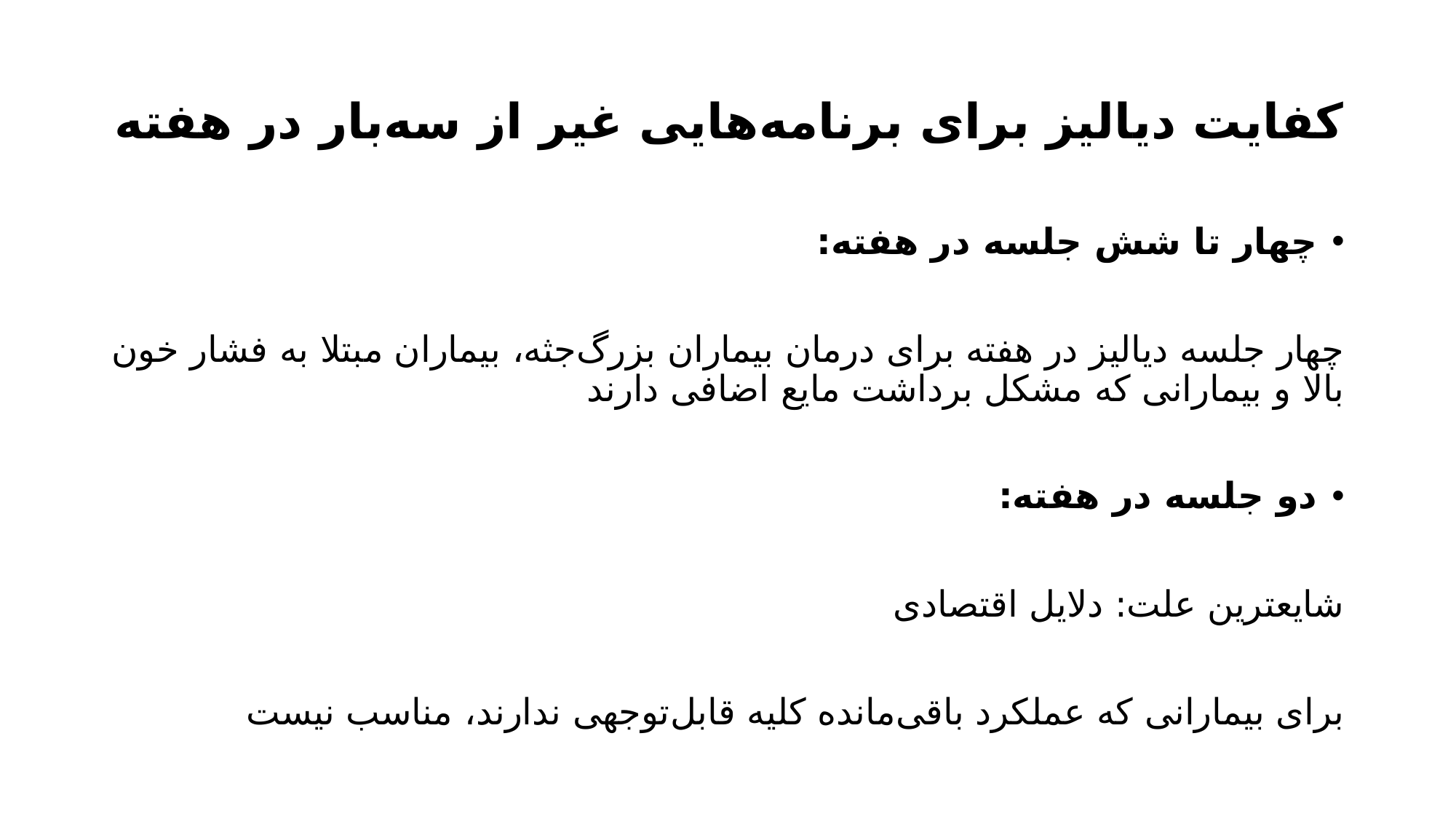

# کفایت دیالیز برای برنامه‌هایی غیر از سه‌بار در هفته
چهار تا شش جلسه در هفته:

چهار جلسه دیالیز در هفته برای درمان بیماران بزرگ‌جثه، بیماران مبتلا به فشار خون بالا و بیمارانی که مشکل برداشت مایع اضافی دارند

دو جلسه در هفته:

شایعترین علت: دلایل اقتصادی

برای بیمارانی که عملکرد باقی‌مانده کلیه قابل‌توجهی ندارند، مناسب نیست